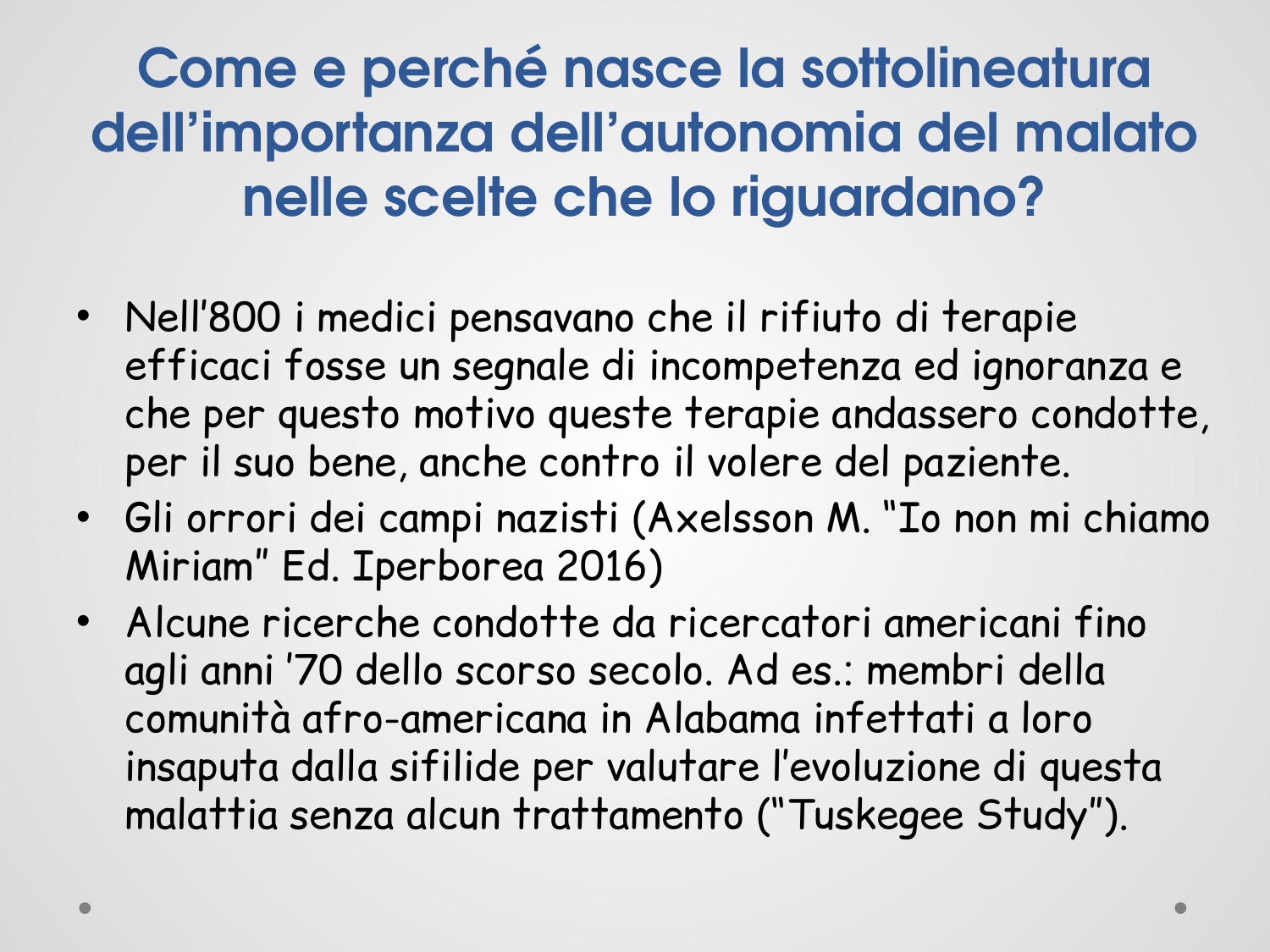

Come e perché nasce la sottolineatura dell’importanza dell’autonomia del malato nelle scelte che lo riguardano?

Nell’800 i medici pensavano che il rifiuto di terapie efficaci fosse un segnale di incompetenza ed ignoranza e che per questo motivo queste terapie andassero condotte, per il suo bene, anche contro il volere del paziente.
Gli orrori dei campi nazisti (Axelsson M. “Io non mi chiamo Miriam” Ed. Iperborea 2016)
Alcune ricerche condotte da ricercatori americani fino agli anni ’70 dello scorso secolo. Ad es.: membri della comunità afro-americana in Alabama infettati a loro insaputa dalla sifilide per valutare l’evoluzione di questa malattia senza alcun trattamento (“Tuskegee Study”).